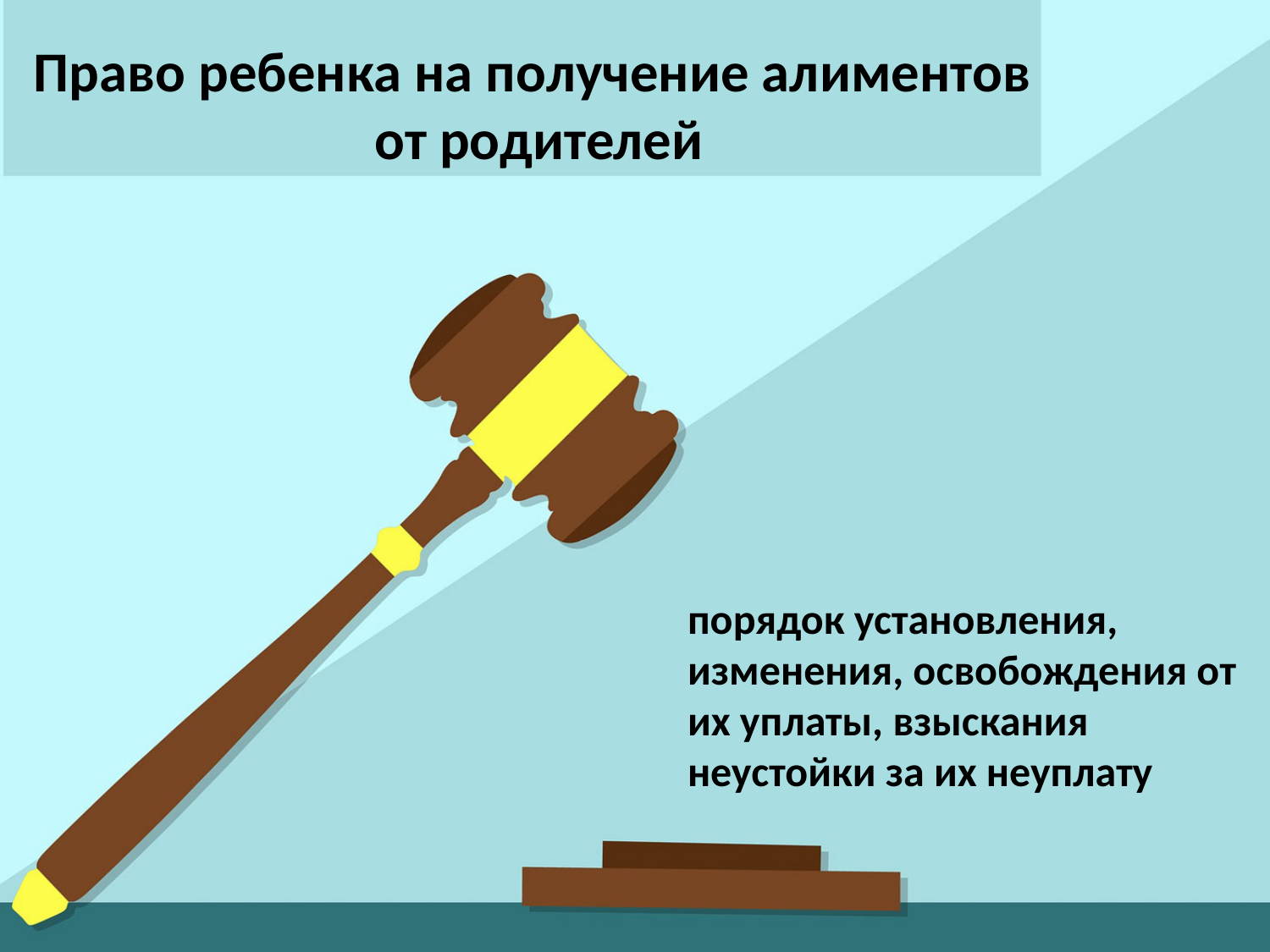

# Право ребенка на получение алиментов от родителей
порядок установления, изменения, освобождения от их уплаты, взыскания неустойки за их неуплату